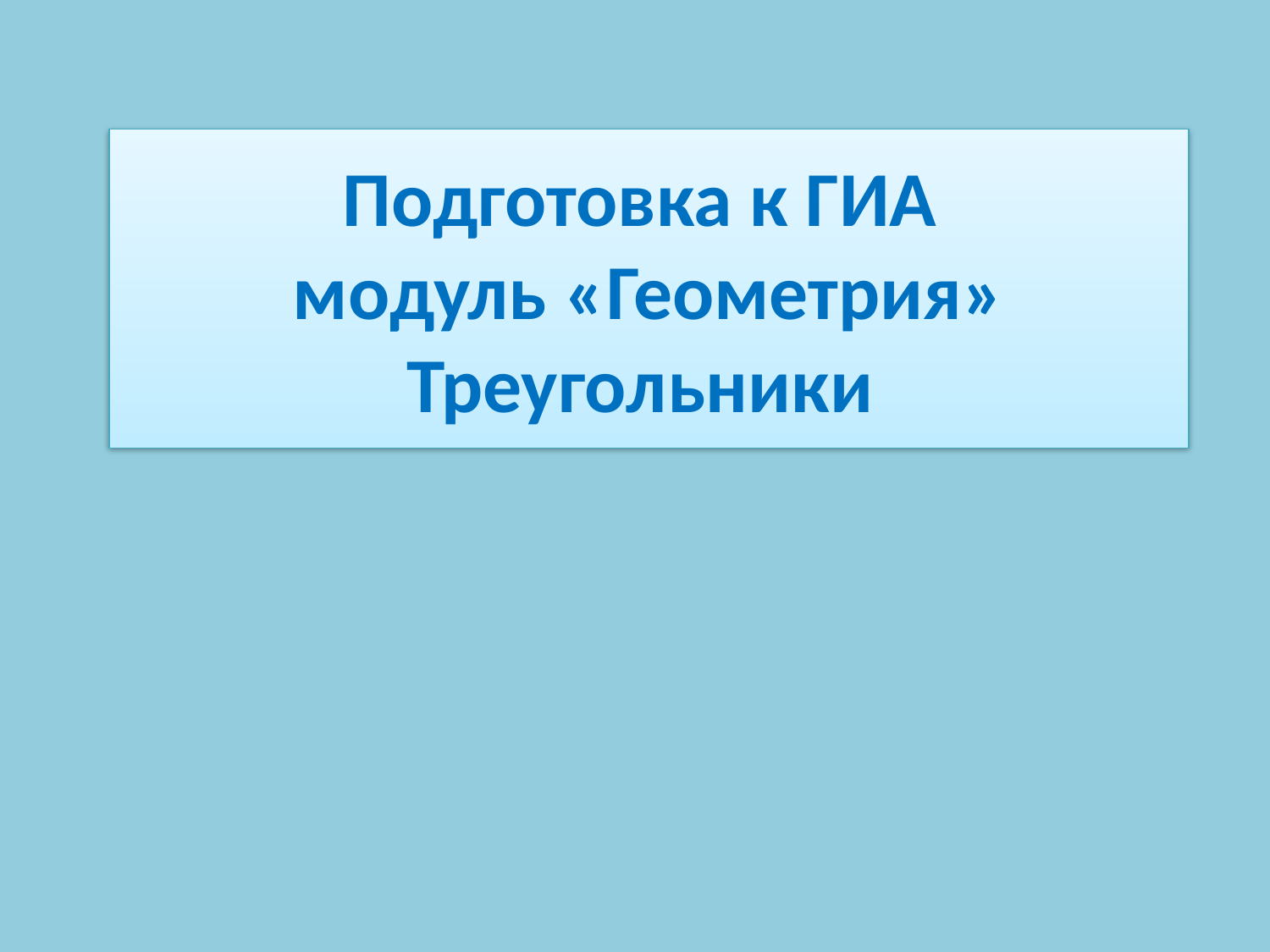

# Подготовка к ГИА модуль «Геометрия» Треугольники